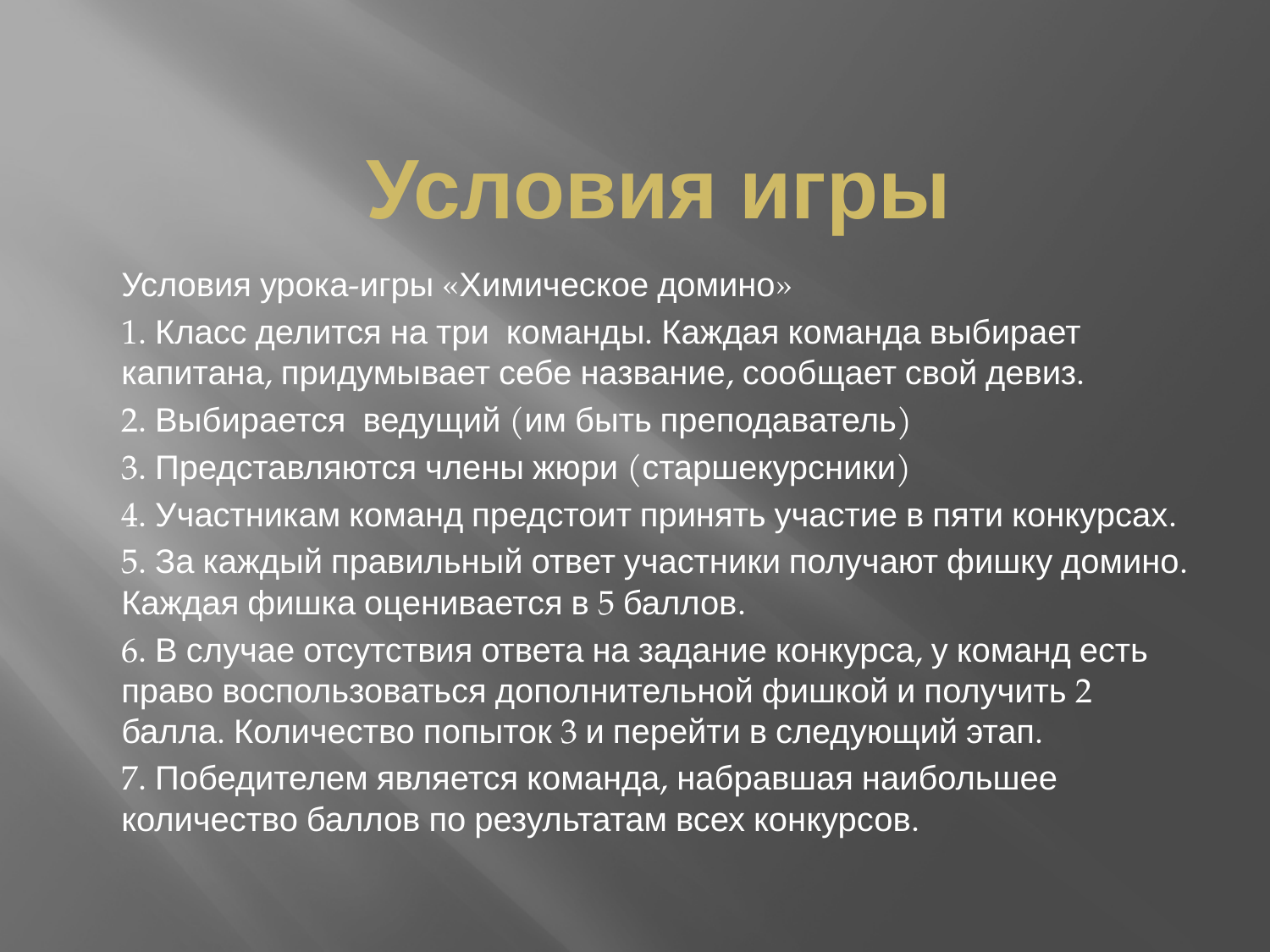

# Условия игры
Условия урока-игры «Химическое домино»
1. Класс делится на три  команды. Каждая команда выбирает капитана, придумывает себе название, сообщает свой девиз.
2. Выбирается  ведущий (им быть преподаватель)
3. Представляются члены жюри (старшекурсники)
4. Участникам команд предстоит принять участие в пяти конкурсах.
5. За каждый правильный ответ участники получают фишку домино. Каждая фишка оценивается в 5 баллов.
6. В случае отсутствия ответа на задание конкурса, у команд есть право воспользоваться дополнительной фишкой и получить 2 балла. Количество попыток 3 и перейти в следующий этап.
7. Победителем является команда, набравшая наибольшее количество баллов по результатам всех конкурсов.